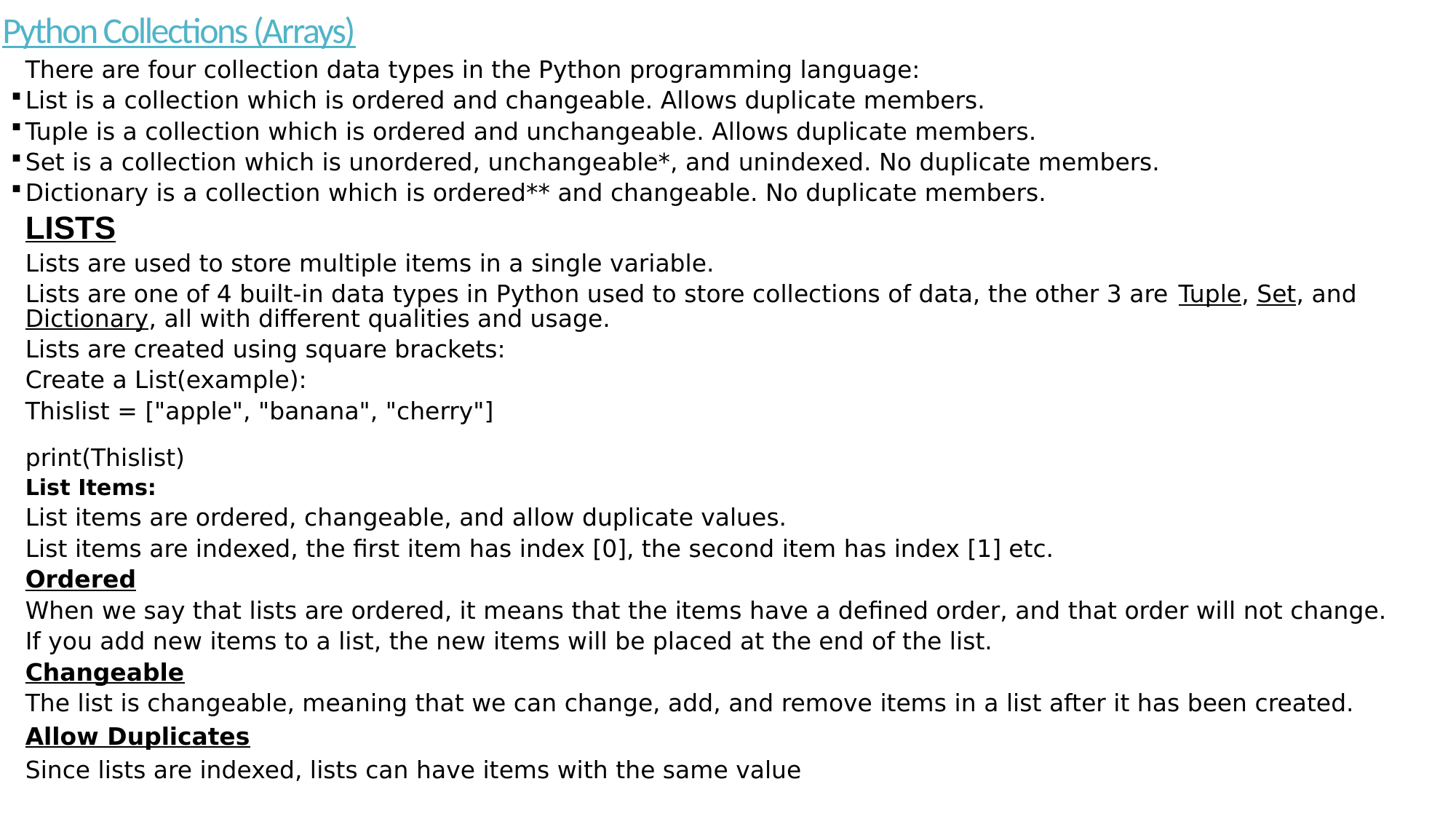

# Python Collections (Arrays)
There are four collection data types in the Python programming language:
List is a collection which is ordered and changeable. Allows duplicate members.
Tuple is a collection which is ordered and unchangeable. Allows duplicate members.
Set is a collection which is unordered, unchangeable*, and unindexed. No duplicate members.
Dictionary is a collection which is ordered** and changeable. No duplicate members.
LISTS
Lists are used to store multiple items in a single variable.
Lists are one of 4 built-in data types in Python used to store collections of data, the other 3 are Tuple, Set, and Dictionary, all with different qualities and usage.
Lists are created using square brackets:
Create a List(example):
Thislist = ["apple", "banana", "cherry"]
print(Thislist)
List Items:
List items are ordered, changeable, and allow duplicate values.
List items are indexed, the first item has index [0], the second item has index [1] etc.
Ordered
When we say that lists are ordered, it means that the items have a defined order, and that order will not change.
If you add new items to a list, the new items will be placed at the end of the list.
Changeable
The list is changeable, meaning that we can change, add, and remove items in a list after it has been created.
Allow Duplicates
Since lists are indexed, lists can have items with the same value